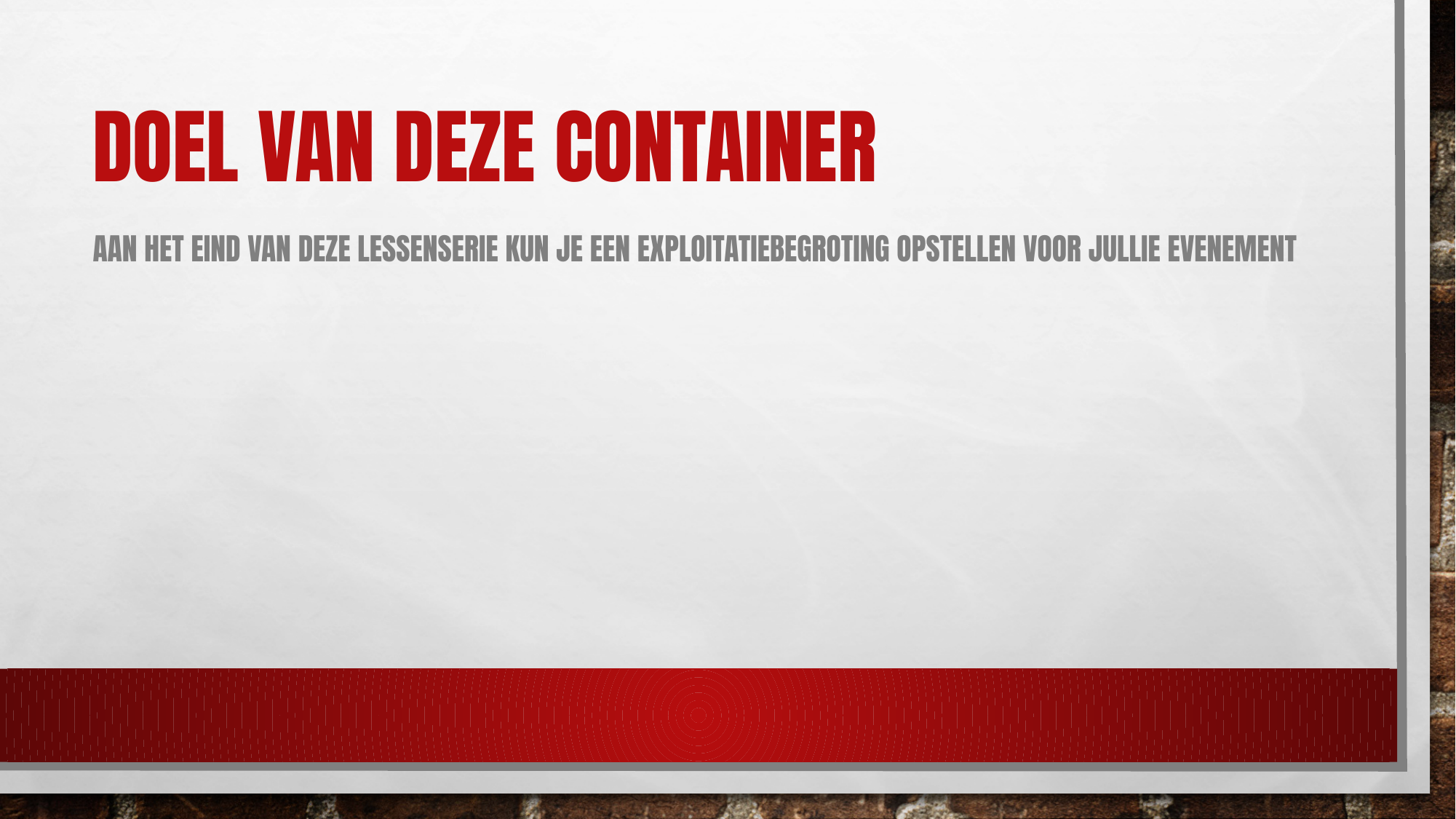

# Doel van deze container
Aan het eind van deze lessenserie kun je een exploitatiebegroting opstellen voor jullie evenement